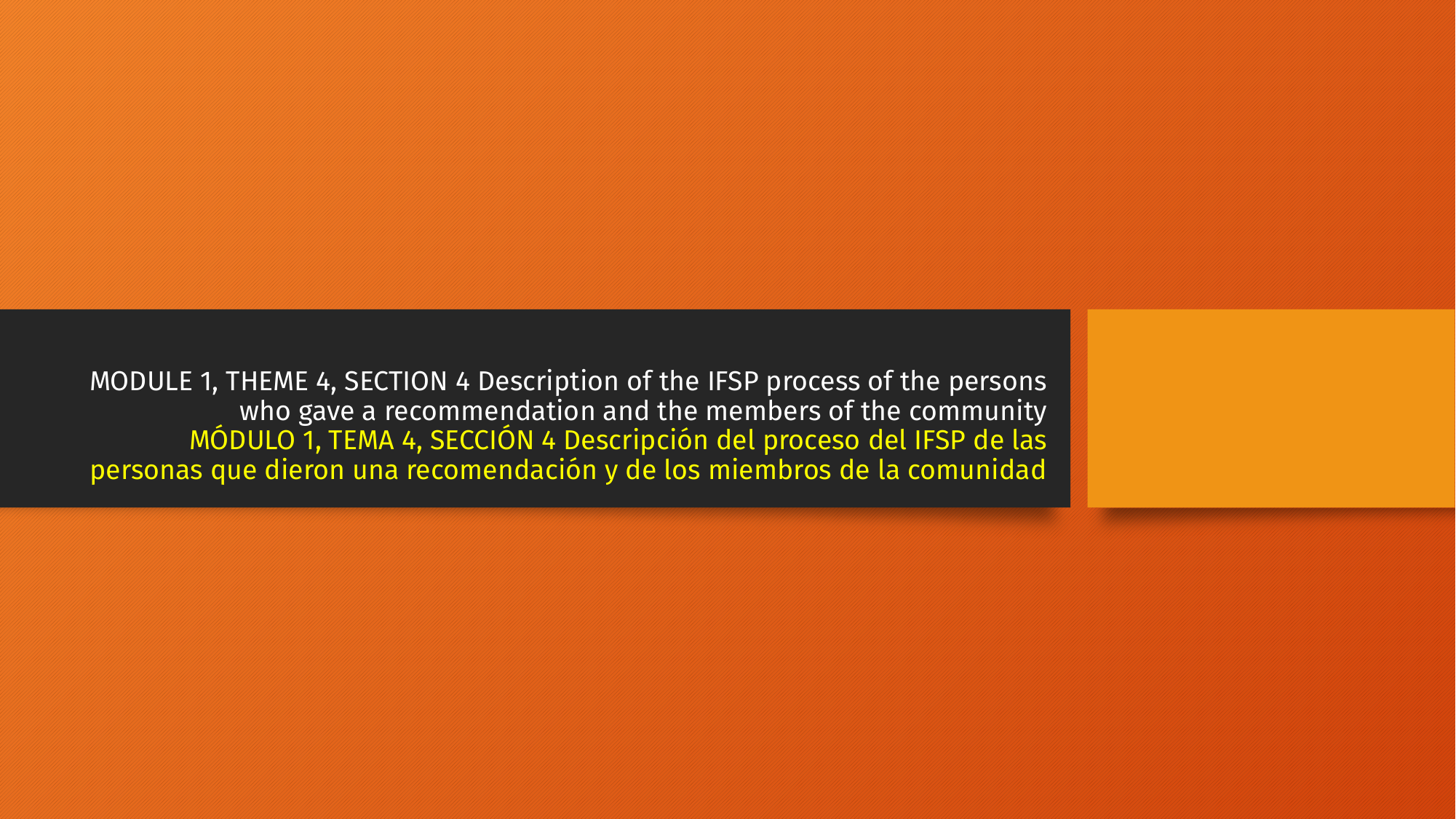

# MODULE 1, THEME 4, SECTION 4 Description of the IFSP process of the persons who gave a recommendation and the members of the community MÓDULO 1, TEMA 4, SECCIÓN 4 Descripción del proceso del IFSP de las personas que dieron una recomendación y de los miembros de la comunidad